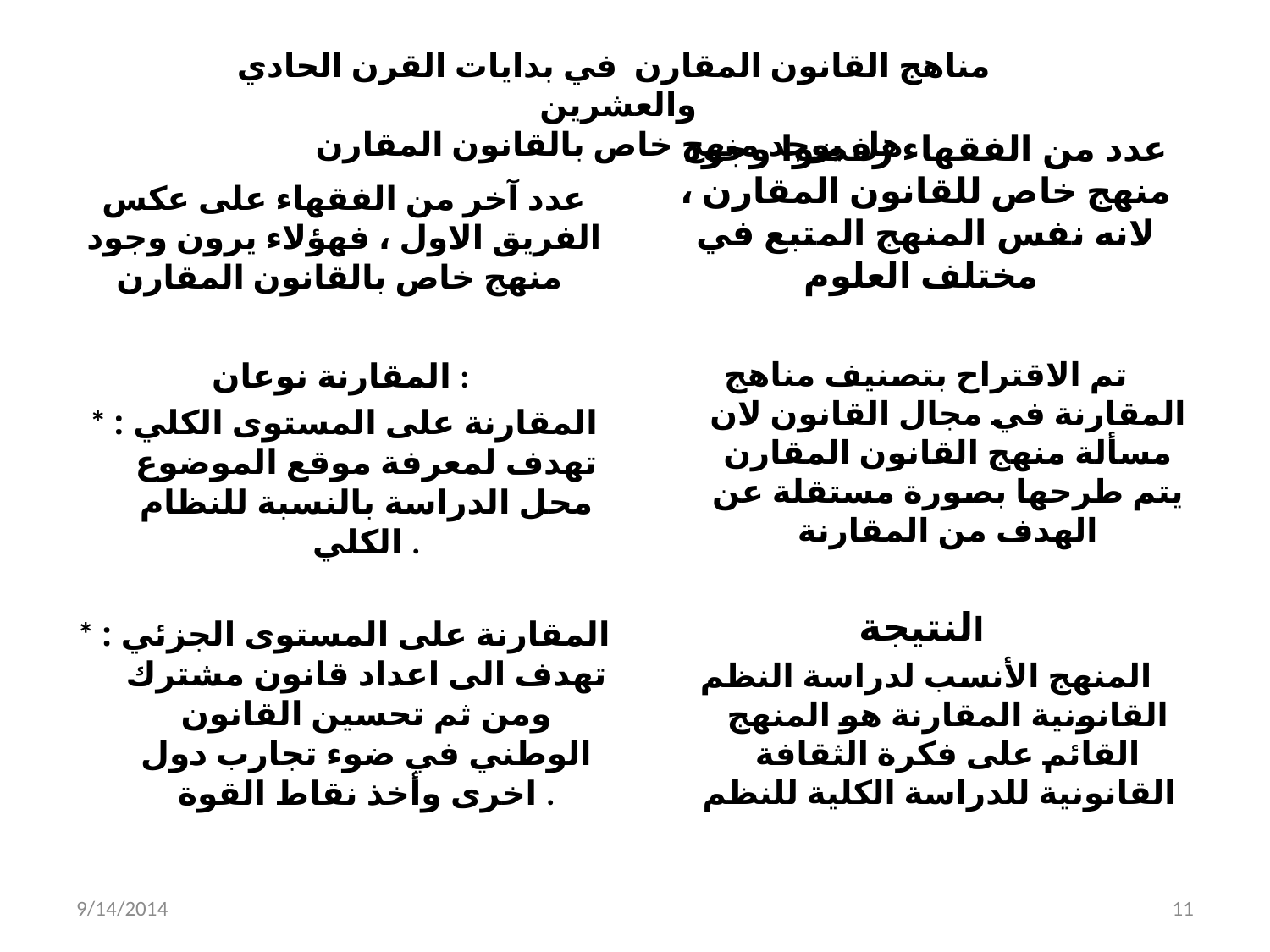

# مناهج القانون المقارن  في بدايات القرن الحادي والعشرين هل يوجد منهج خاص بالقانون المقارن
عدد آخر من الفقهاء على عكس الفريق الاول ، فهؤلاء يرون وجود منهج خاص بالقانون المقارن
عدد من الفقهاء رفضوا وجود منهج خاص للقانون المقارن ، لانه نفس المنهج المتبع في مختلف العلوم

المقارنة نوعان :
* المقارنة على المستوى الكلي : تهدف لمعرفة موقع الموضوع محل الدراسة بالنسبة للنظام الكلي .

* المقارنة على المستوى الجزئي : تهدف الى اعداد قانون مشترك ومن ثم تحسين القانون الوطني في ضوء تجارب دول اخرى وأخذ نقاط القوة .

تم الاقتراح بتصنيف مناهج المقارنة في مجال القانون لان مسألة منهج القانون المقارن يتم طرحها بصورة مستقلة عن الهدف من المقارنة

النتيجة
المنهج الأنسب لدراسة النظم القانونية المقارنة هو المنهج القائم على فكرة الثقافة القانونية للدراسة الكلية للنظم
9/14/2014
11